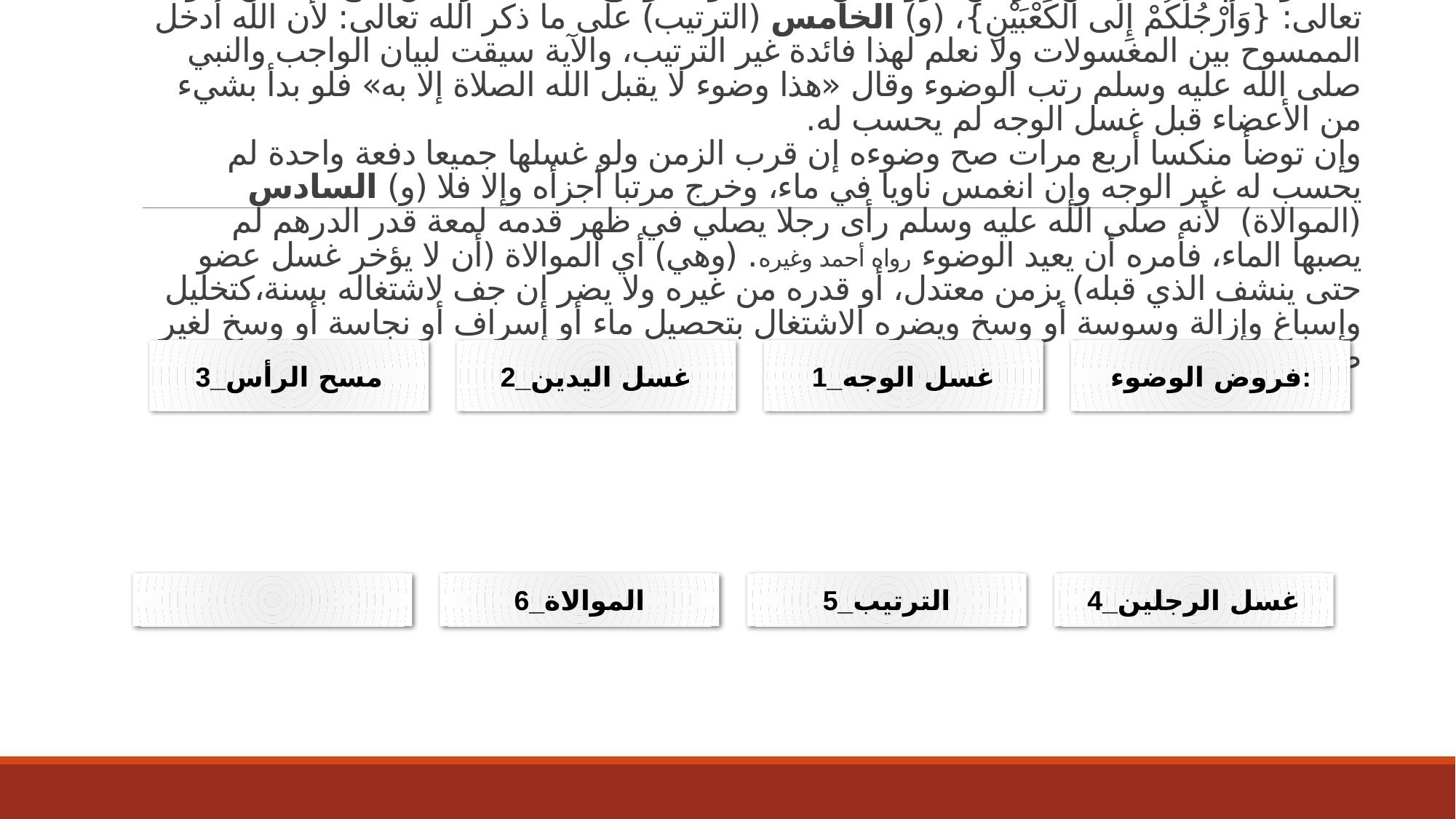

# (فروضه ستة) أحدها (غسل الوجه) لقوله تعالى: {فَاغْسِلُوا وُجُوهَكُمْ} (والفم والأنف منه) أي من الوجه لدخولهما في حده فلا تسقط المضمضة ولا الاستنشاق في وضوء ولا غسل لا عمدا ولا سهوا ، (و) الثاني (غسل اليدين) مع المرفقين لقوله تعالى: {وَأَيْدِيَكُمْ إِلَى الْمَرَافِقِ}، (و) الثالث (مسح الرأس) كله (ومنه الأذنان) لقوله تعالى: {وَامْسَحُوا بِرُءُوسِكُمْ} وقوله صلى الله عليه وسلم «الأذنان من الرأس» رواه ابن ماجه. (و) الرابع (غسل الرجلين) مع الكعبين لقوله تعالى: {وَأَرْجُلَكُمْ إِلَى الْكَعْبَيْنِ}، (و) الخامس (الترتيب) على ما ذكر الله تعالى: لأن الله أدخل الممسوح بين المغسولات ولا نعلم لهذا فائدة غير الترتيب، والآية سيقت لبيان الواجب والنبي صلى الله عليه وسلم رتب الوضوء وقال «هذا وضوء لا يقبل الله الصلاة إلا به» فلو بدأ بشيء من الأعضاء قبل غسل الوجه لم يحسب له. وإن توضأ منكسا أربع مرات صح وضوءه إن قرب الزمن ولو غسلها جميعا دفعة واحدة لم يحسب له غير الوجه وإن انغمس ناويا في ماء، وخرج مرتبا أجزأه وإلا فلا (و) السادس (الموالاة)  لأنه صلى الله عليه وسلم رأى رجلا يصلي في ظهر قدمه لمعة قدر الدرهم لم يصبها الماء، فأمره أن يعيد الوضوء رواه أحمد وغيره. (وهي) أي الموالاة (أن لا يؤخر غسل عضو حتى ينشف الذي قبله) بزمن معتدل، أو قدره من غيره ولا يضر إن جف لاشتغاله بسنة،كتخليل وإسباغ وإزالة وسوسة أو وسخ ويضره الاشتغال بتحصيل ماء أو إسراف أو نجاسة أو وسخ لغير طهارة.